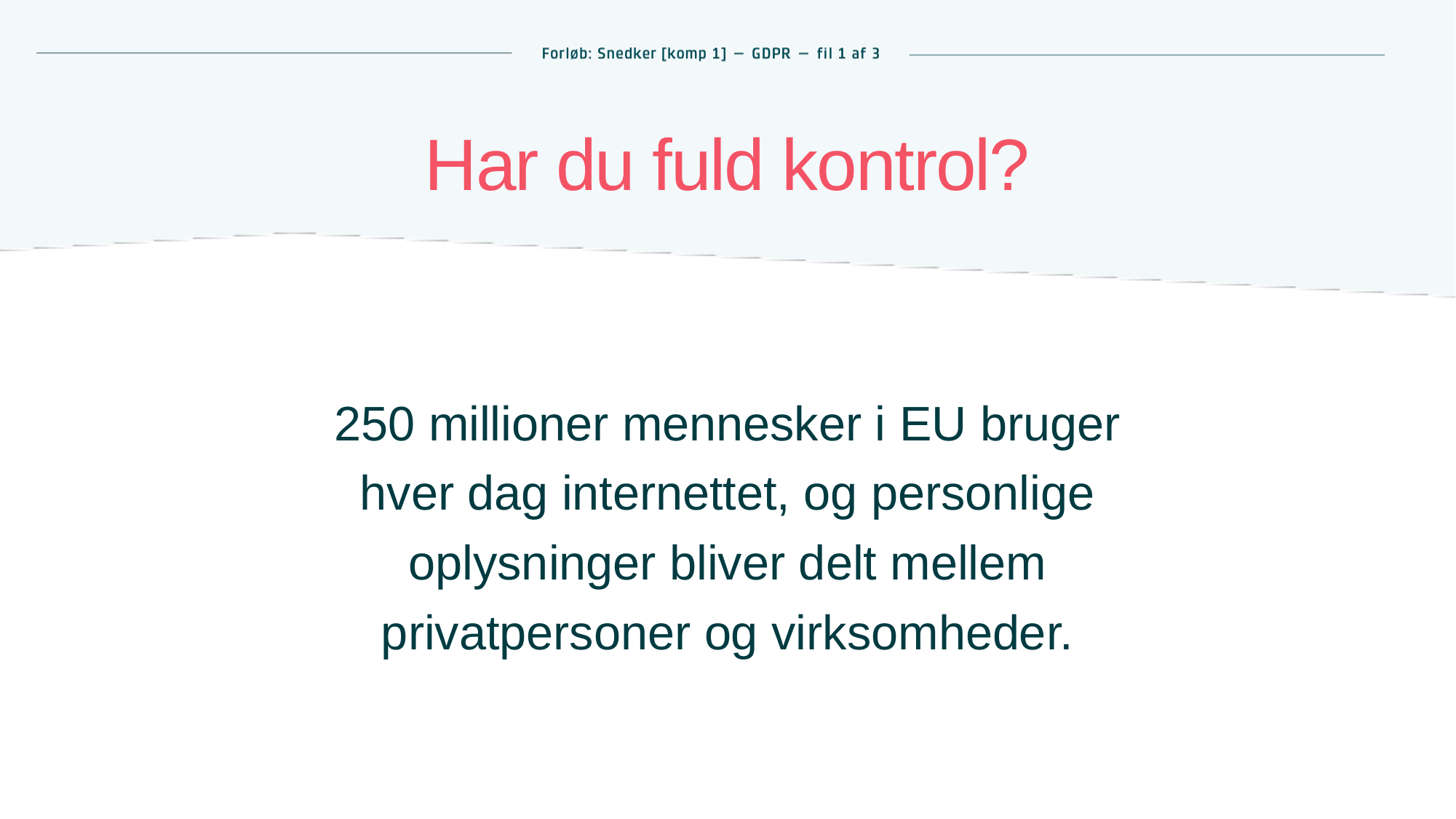

# Har du fuld kontrol?
250 millioner mennesker i EU bruger hver dag internettet, og personlige oplysninger bliver delt mellem privatpersoner og virksomheder.
9